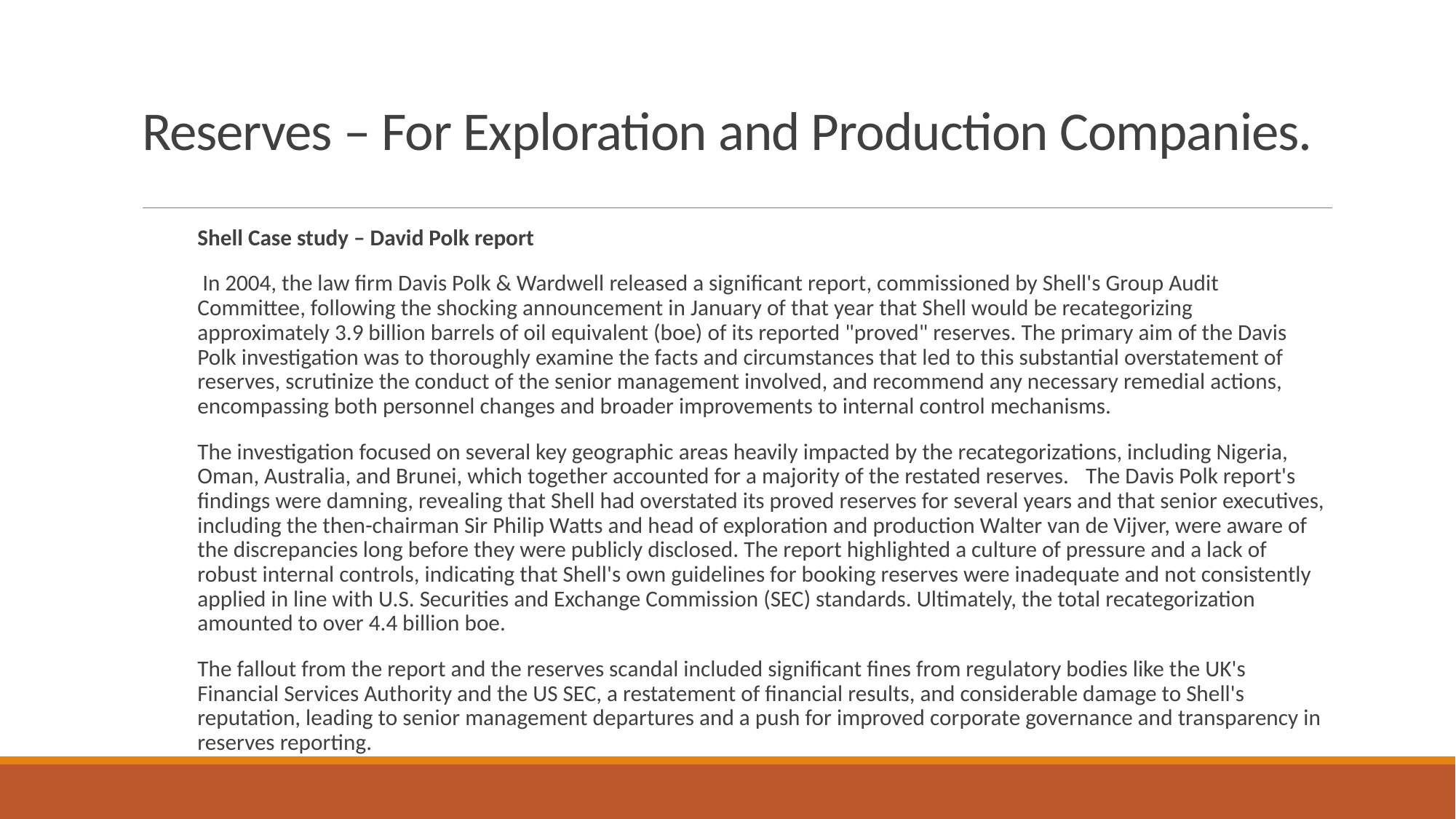

# Reserves – For Exploration and Production Companies.
Shell Case study – David Polk report
 In 2004, the law firm Davis Polk & Wardwell released a significant report, commissioned by Shell's Group Audit Committee, following the shocking announcement in January of that year that Shell would be recategorizing approximately 3.9 billion barrels of oil equivalent (boe) of its reported "proved" reserves. The primary aim of the Davis Polk investigation was to thoroughly examine the facts and circumstances that led to this substantial overstatement of reserves, scrutinize the conduct of the senior management involved, and recommend any necessary remedial actions, encompassing both personnel changes and broader improvements to internal control mechanisms.
The investigation focused on several key geographic areas heavily impacted by the recategorizations, including Nigeria, Oman, Australia, and Brunei, which together accounted for a majority of the restated reserves.   The Davis Polk report's findings were damning, revealing that Shell had overstated its proved reserves for several years and that senior executives, including the then-chairman Sir Philip Watts and head of exploration and production Walter van de Vijver, were aware of the discrepancies long before they were publicly disclosed. The report highlighted a culture of pressure and a lack of robust internal controls, indicating that Shell's own guidelines for booking reserves were inadequate and not consistently applied in line with U.S. Securities and Exchange Commission (SEC) standards. Ultimately, the total recategorization amounted to over 4.4 billion boe.
The fallout from the report and the reserves scandal included significant fines from regulatory bodies like the UK's Financial Services Authority and the US SEC, a restatement of financial results, and considerable damage to Shell's reputation, leading to senior management departures and a push for improved corporate governance and transparency in reserves reporting.